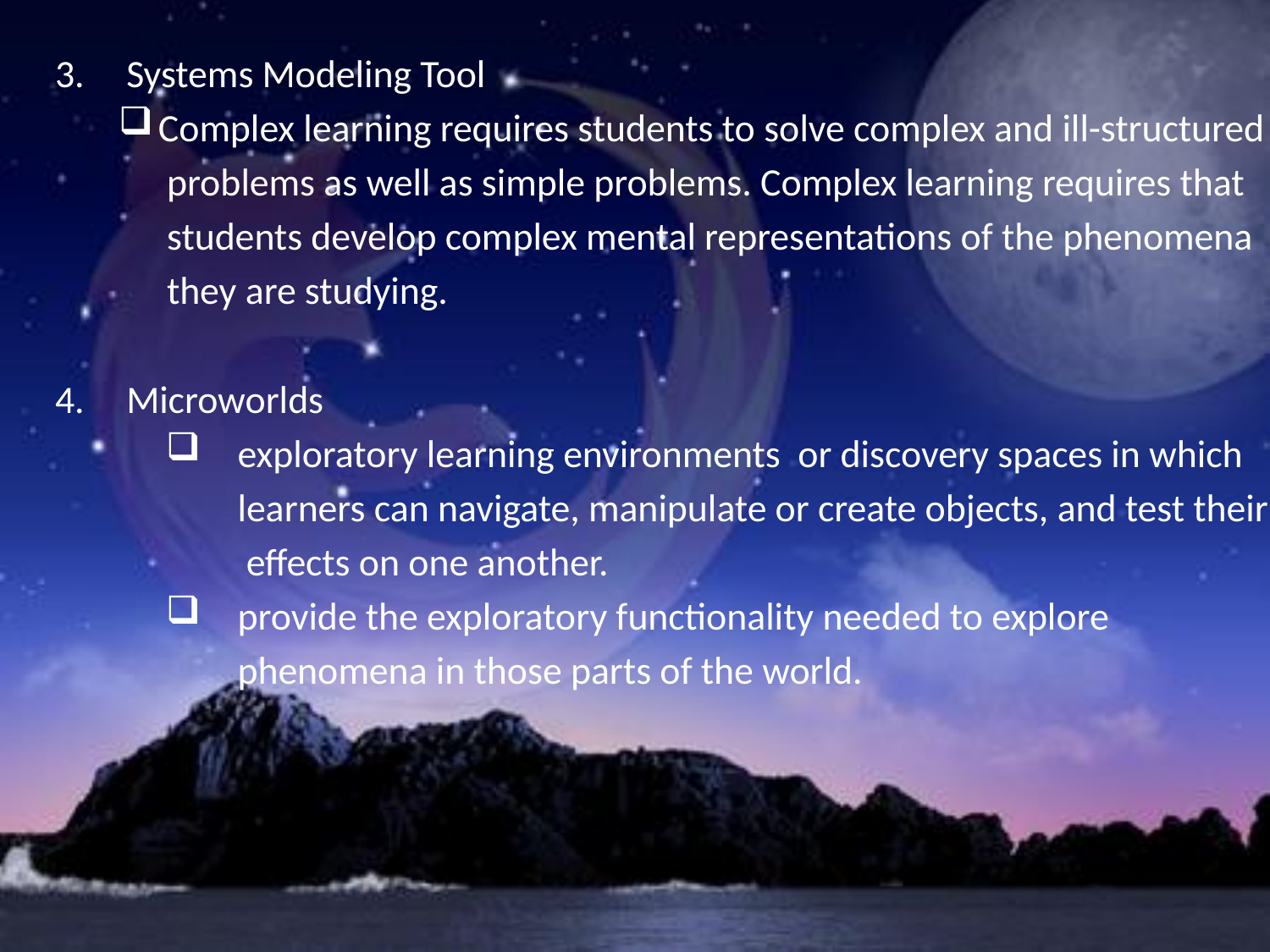

Systems Modeling Tool
Complex learning requires students to solve complex and ill-structured
	 problems as well as simple problems. Complex learning requires that
	 students develop complex mental representations of the phenomena
 	 they are studying.

Microworlds
exploratory learning environments  or discovery spaces in which
	learners can navigate, manipulate or create objects, and test their
	 effects on one another.
provide the exploratory functionality needed to explore
	phenomena in those parts of the world.